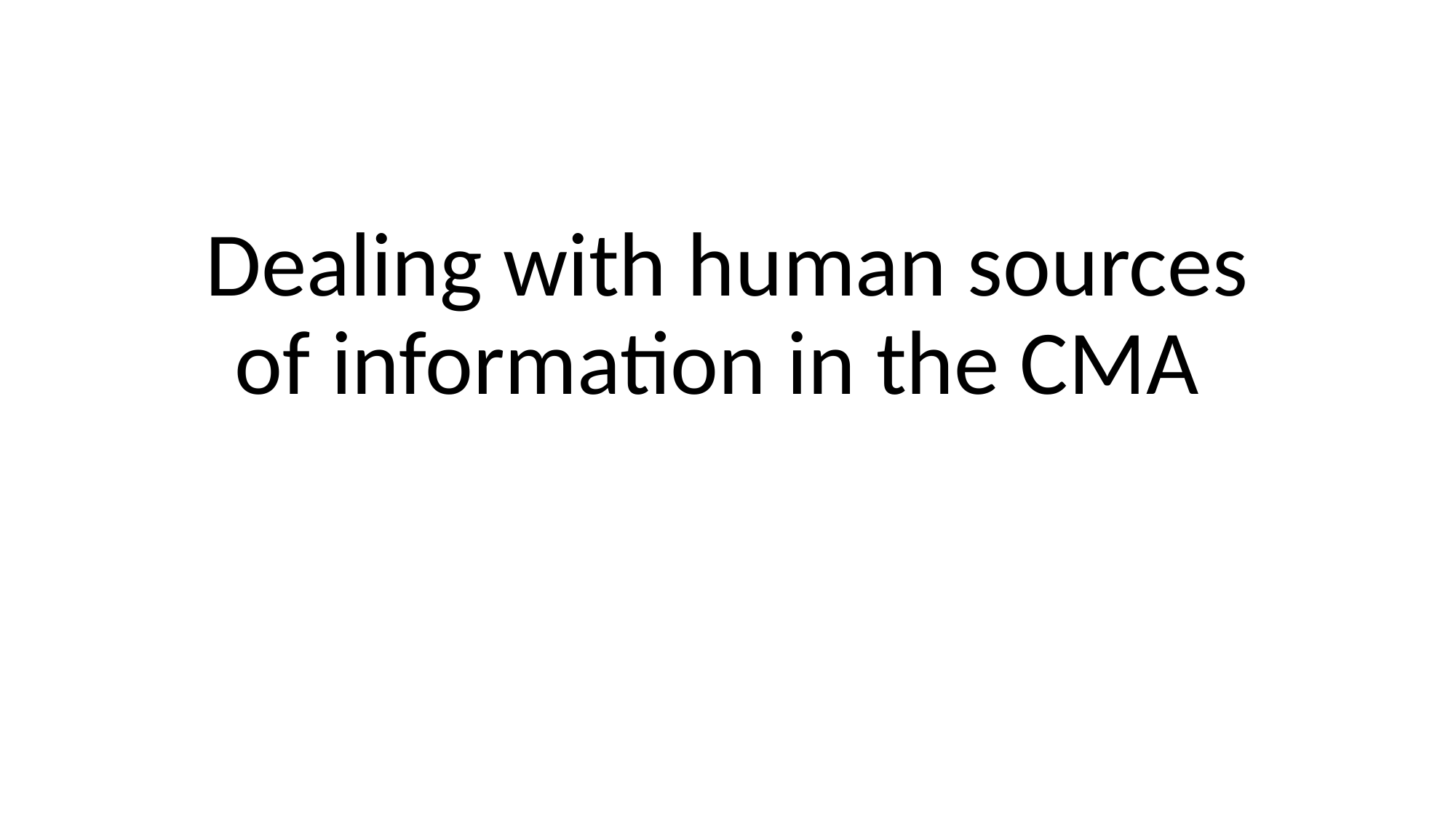

# Dealing with human sources of information in the CMA